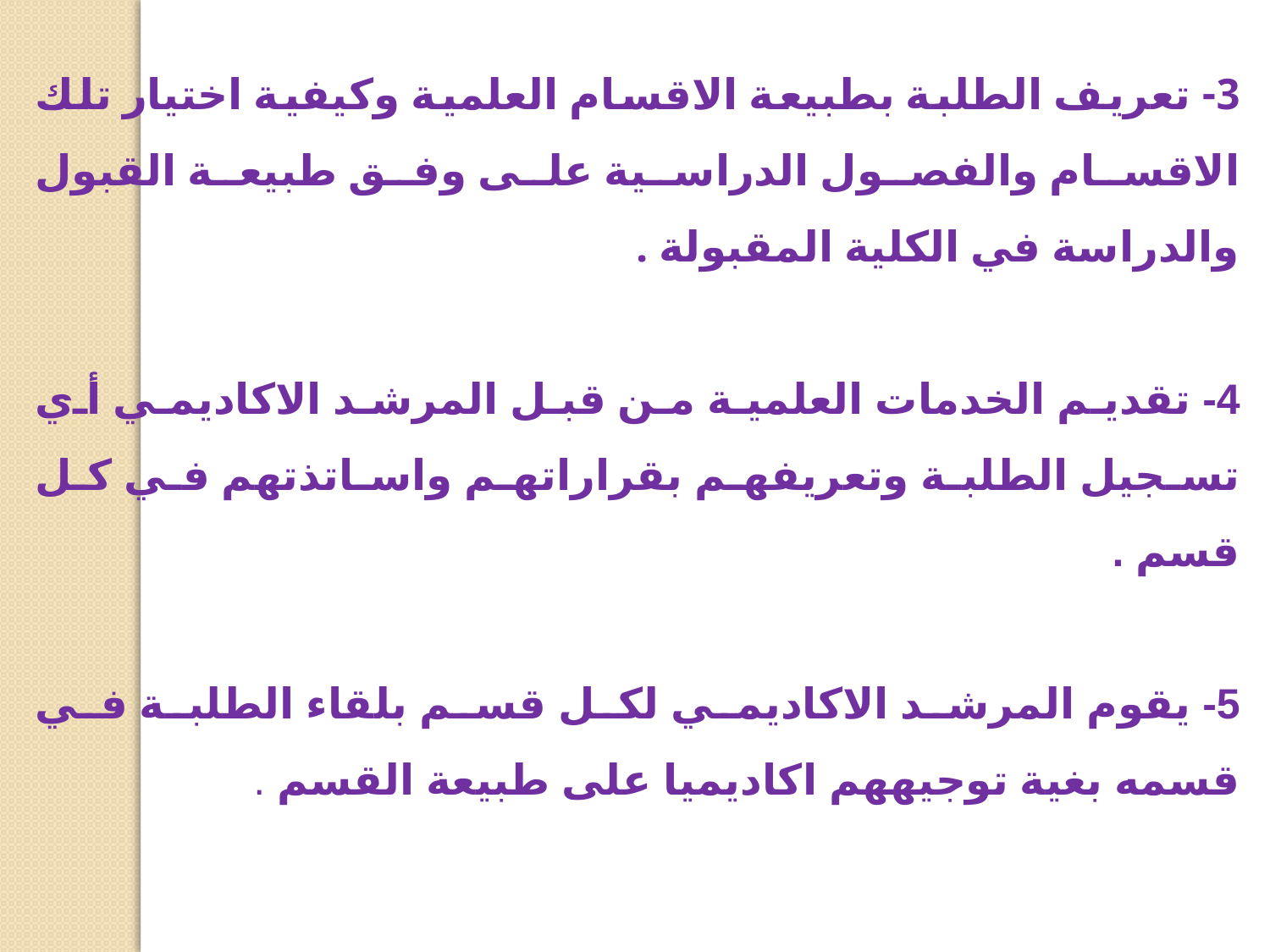

3- تعريف الطلبة بطبيعة الاقسام العلمية وكيفية اختيار تلك الاقسام والفصول الدراسية على وفق طبيعة القبول والدراسة في الكلية المقبولة .

4- تقديم الخدمات العلمية من قبل المرشد الاكاديمي أي تسجيل الطلبة وتعريفهم بقراراتهم واساتذتهم في كل قسم .

5- يقوم المرشد الاكاديمي لكل قسم بلقاء الطلبة في قسمه بغية توجيههم اكاديميا على طبيعة القسم .